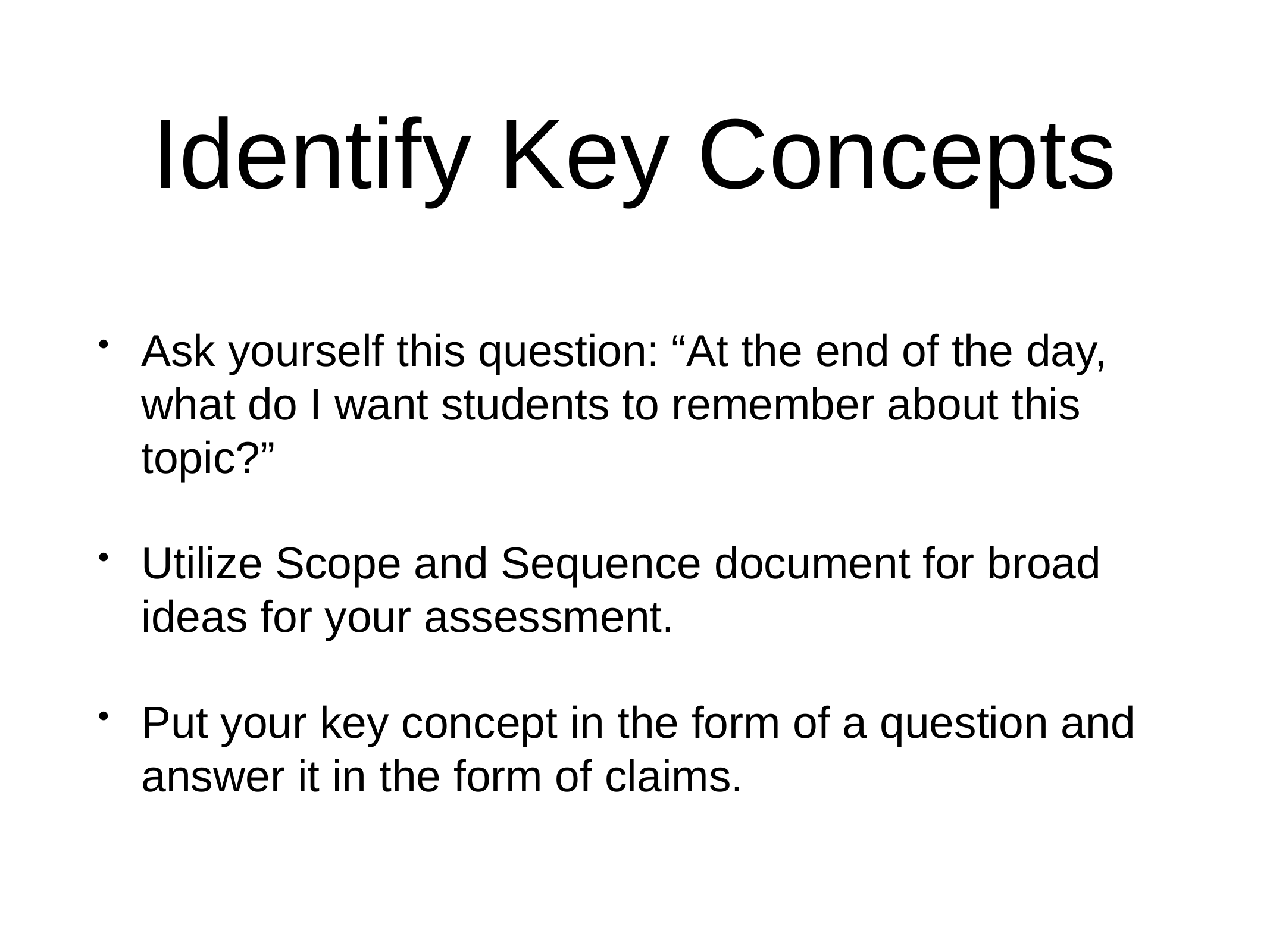

# Identify Key Concepts
Ask yourself this question: “At the end of the day, what do I want students to remember about this topic?”
Utilize Scope and Sequence document for broad ideas for your assessment.
Put your key concept in the form of a question and answer it in the form of claims.